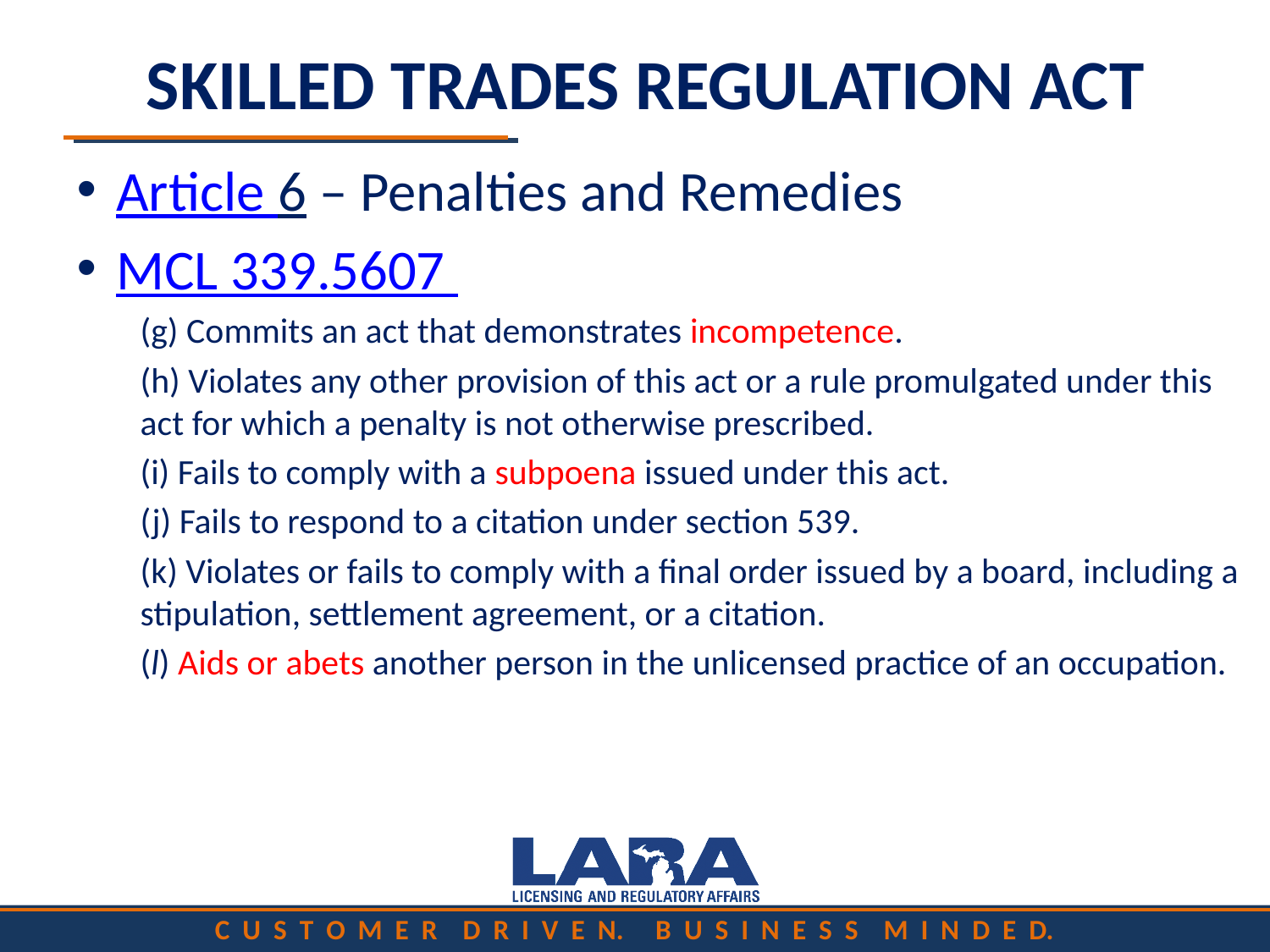

# SKILLED TRADES REGULATION ACT
Article 6 – Penalties and Remedies
MCL 339.5607
	(g) Commits an act that demonstrates incompetence.
	(h) Violates any other provision of this act or a rule promulgated under this 	act for which a penalty is not otherwise prescribed.
	(i) Fails to comply with a subpoena issued under this act.
	(j) Fails to respond to a citation under section 539.
	(k) Violates or fails to comply with a final order issued by a board, including a 	stipulation, settlement agreement, or a citation.
	(l) Aids or abets another person in the unlicensed practice of an occupation.